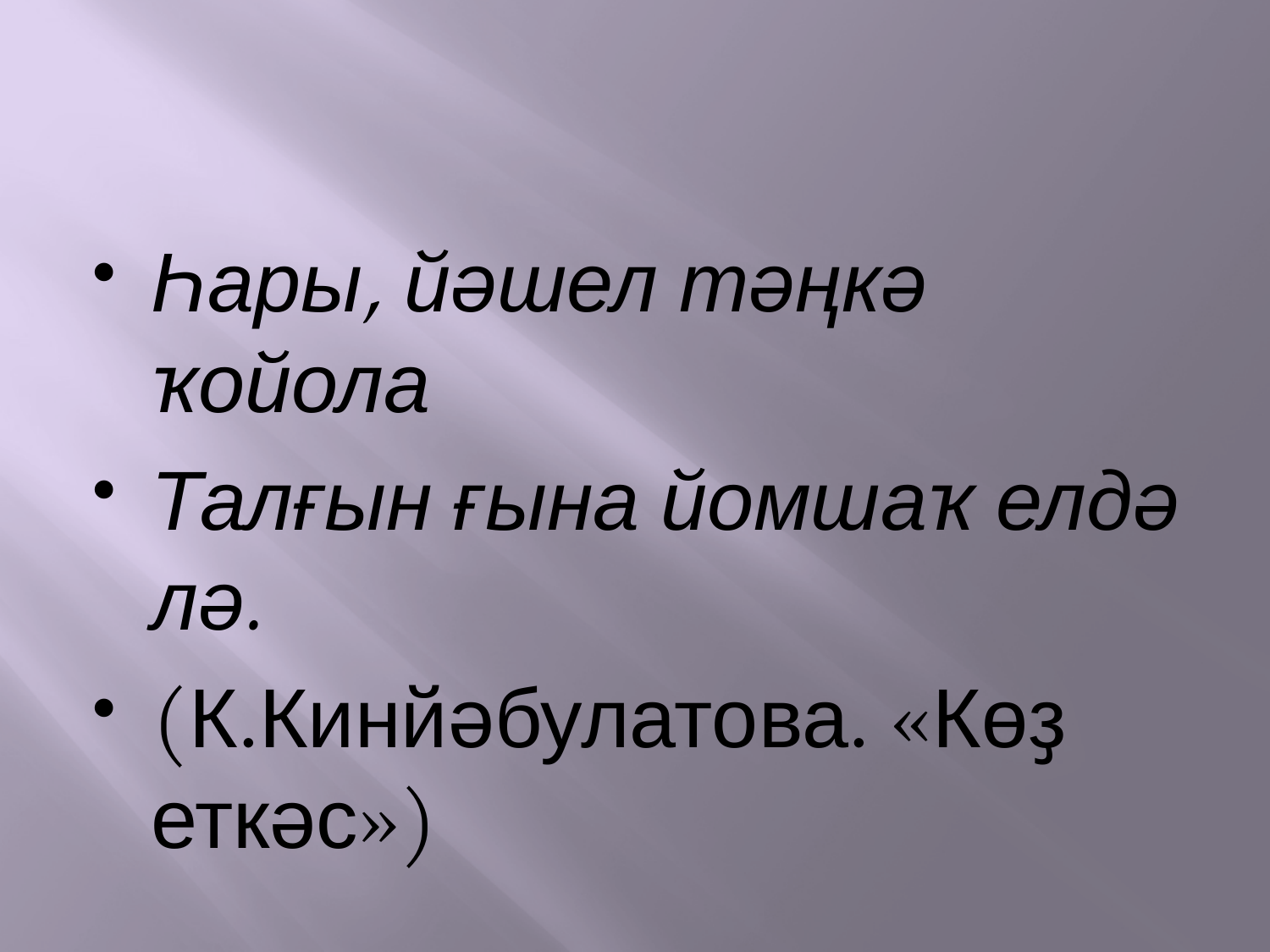

#
Һары, йәшел тәңкә ҡойола
Талғын ғына йомшаҡ елдә лә.
(К.Кинйәбулатова. «Көҙ еткәс»)